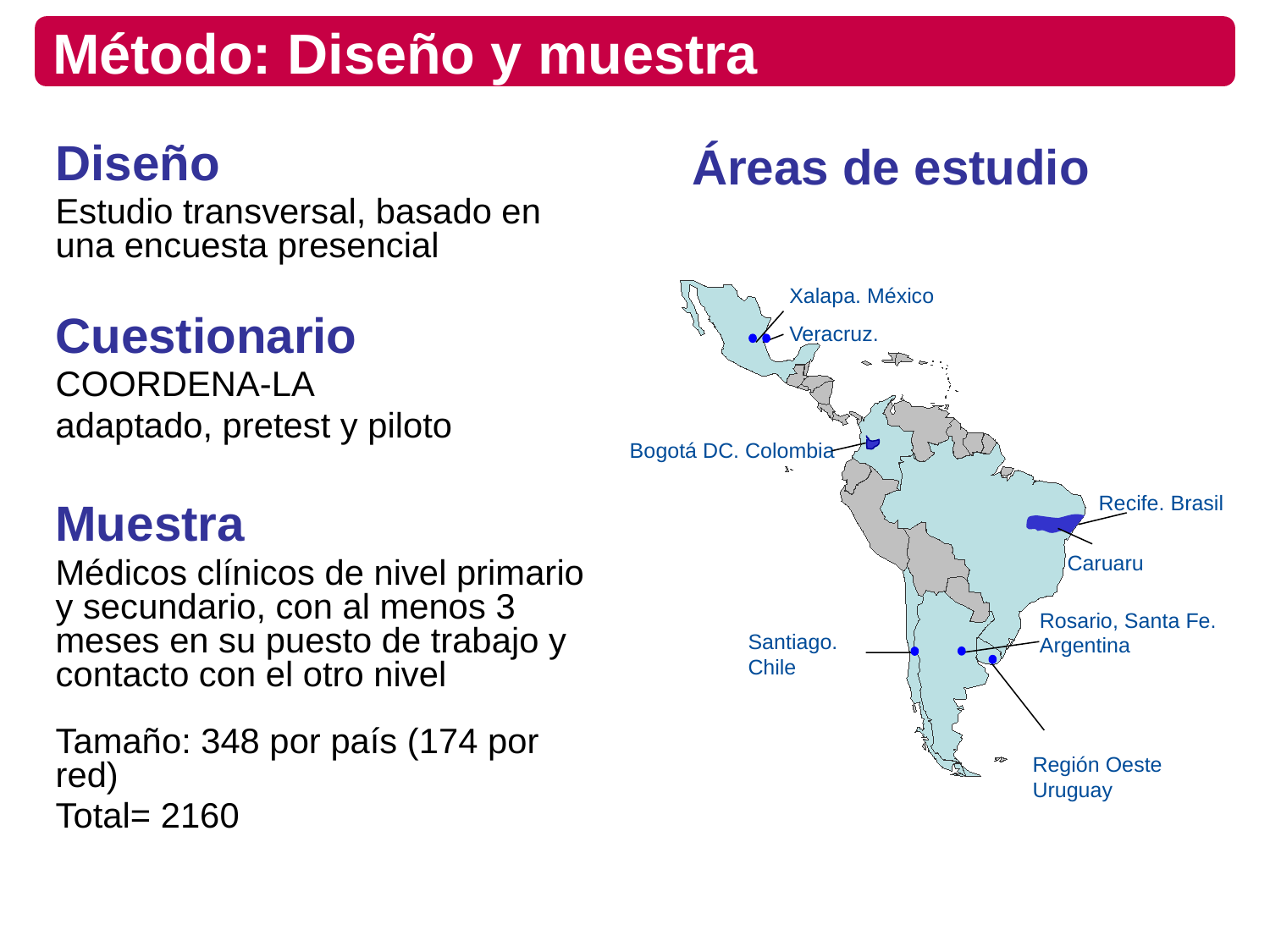

# Método: Diseño y muestra
Áreas de estudio
Diseño
Estudio transversal, basado en una encuesta presencial

Cuestionario
COORDENA-LA
adaptado, pretest y piloto

Muestra
Médicos clínicos de nivel primario y secundario, con al menos 3 meses en su puesto de trabajo y contacto con el otro nivel

Tamaño: 348 por país (174 por red)
Total= 2160

Xalapa. México

Veracruz.

Bogotá DC. Colombia

Recife. Brasil

Caruaru
Rosario, Santa Fe. Argentina
Santiago. Chile

Región Oeste
Uruguay